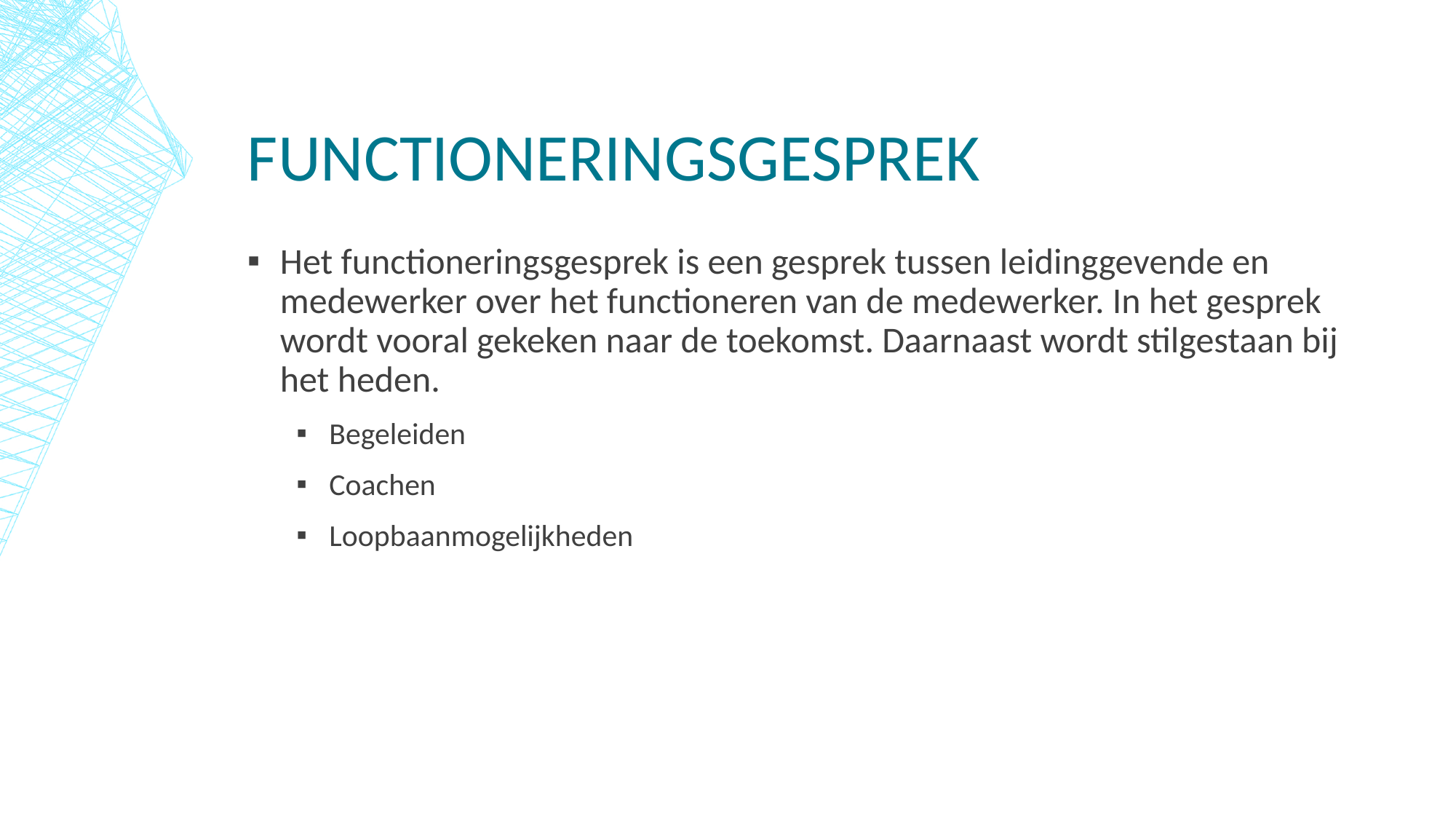

# Functioneringsgesprek
Het functioneringsgesprek is een gesprek tussen leidinggevende en medewerker over het functioneren van de medewerker. In het gesprek wordt vooral gekeken naar de toekomst. Daarnaast wordt stilgestaan bij het heden.
Begeleiden
Coachen
Loopbaanmogelijkheden